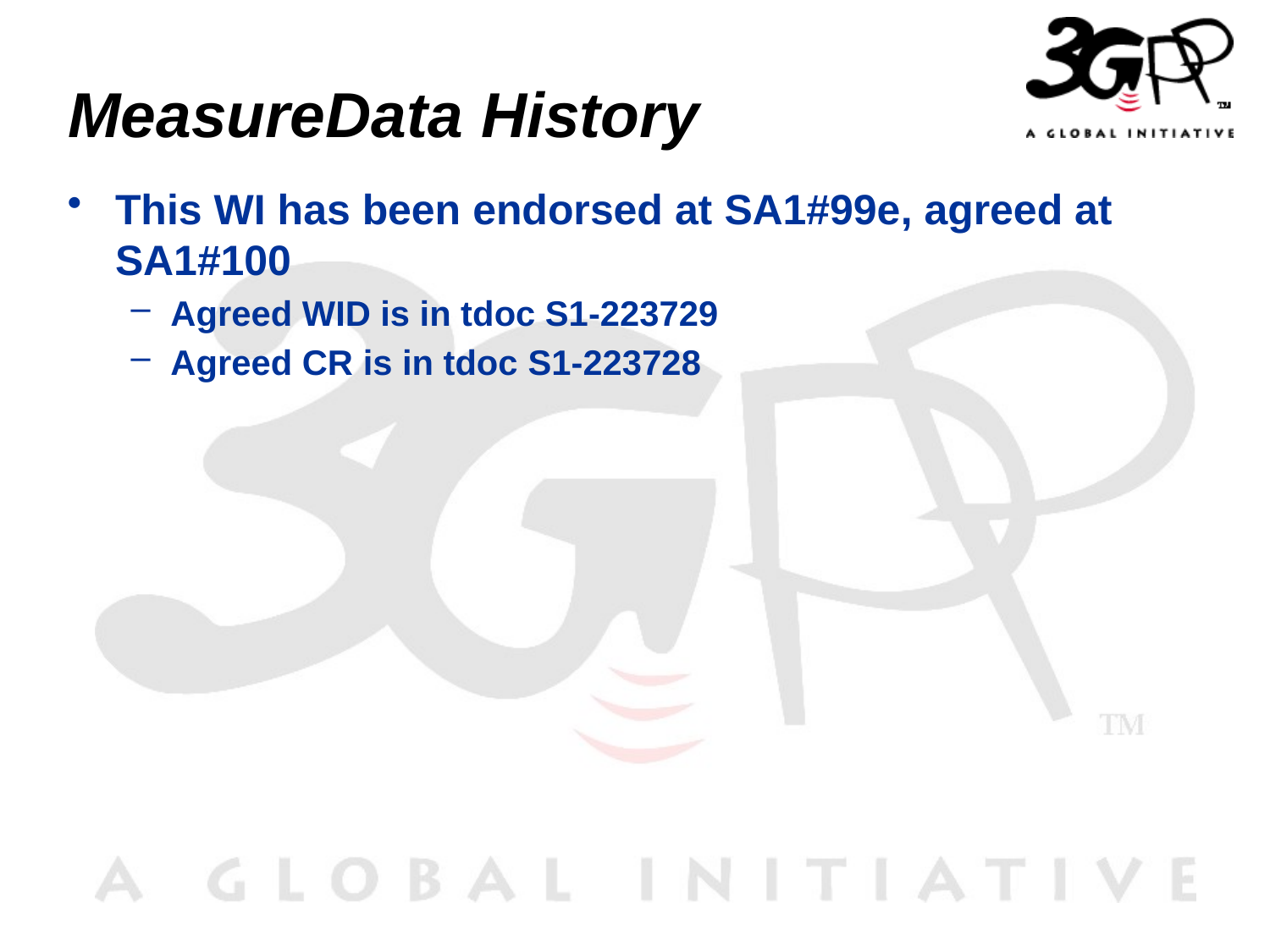

# MeasureData History
This WI has been endorsed at SA1#99e, agreed at SA1#100
Agreed WID is in tdoc S1-223729
Agreed CR is in tdoc S1-223728

4